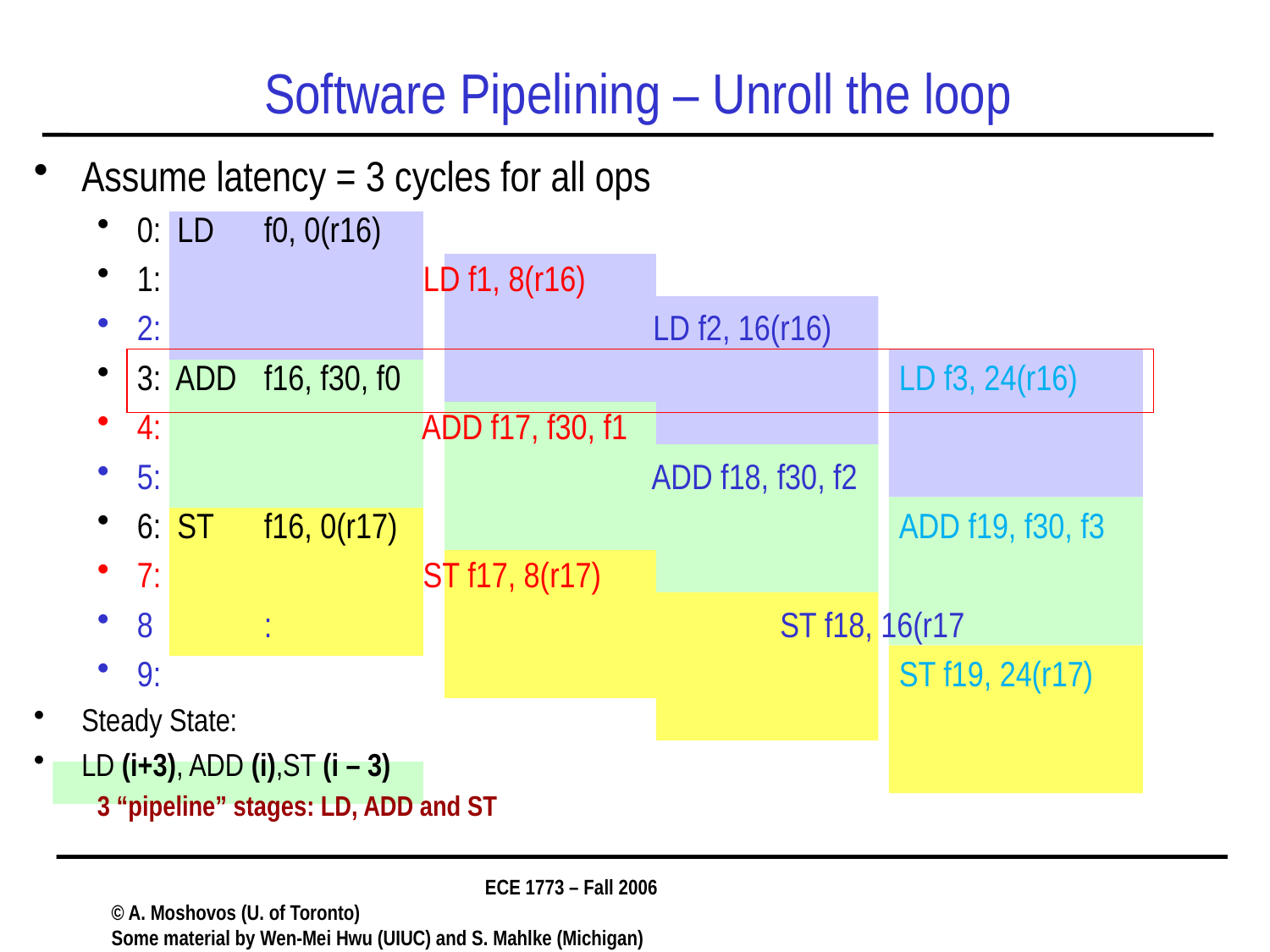

# Software Pipelining – Unroll the loop
Assume latency = 3 cycles for all ops
0:  LD	f0, 0(r16)
1:		    LD f1, 8(r16)
2:				 LD f2, 16(r16)
3:  ADD	f16, f30, f0				LD f3, 24(r16)
4:		    ADD f17, f30, f1
5:				 ADD f18, f30, f2
6:  ST	f16, 0(r17)				ADD f19, f30, f3
7:		    ST f17, 8(r17)
8	:				 ST f18, 16(r17
9:						ST f19, 24(r17)
Steady State:
LD (i+3), ADD (i),ST (i – 3)
3 “pipeline” stages: LD, ADD and ST

ECE 1773 – Fall 2006
© A. Moshovos (U. of Toronto)
Some material by Wen-Mei Hwu (UIUC) and S. Mahlke (Michigan)